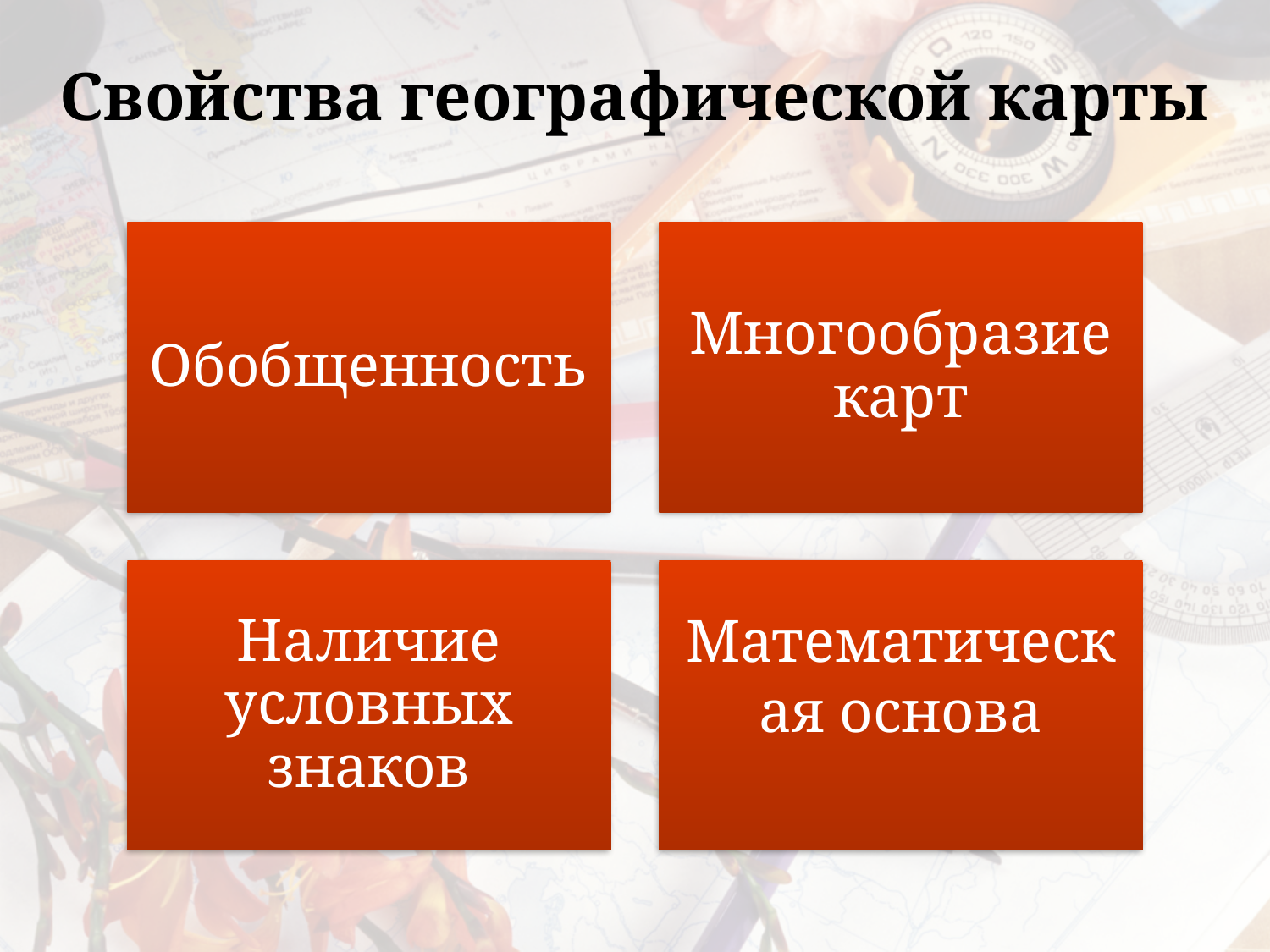

# Свойства географической карты
Обобщенность
Многообразие карт
Наличие условных знаков
Математическая основа